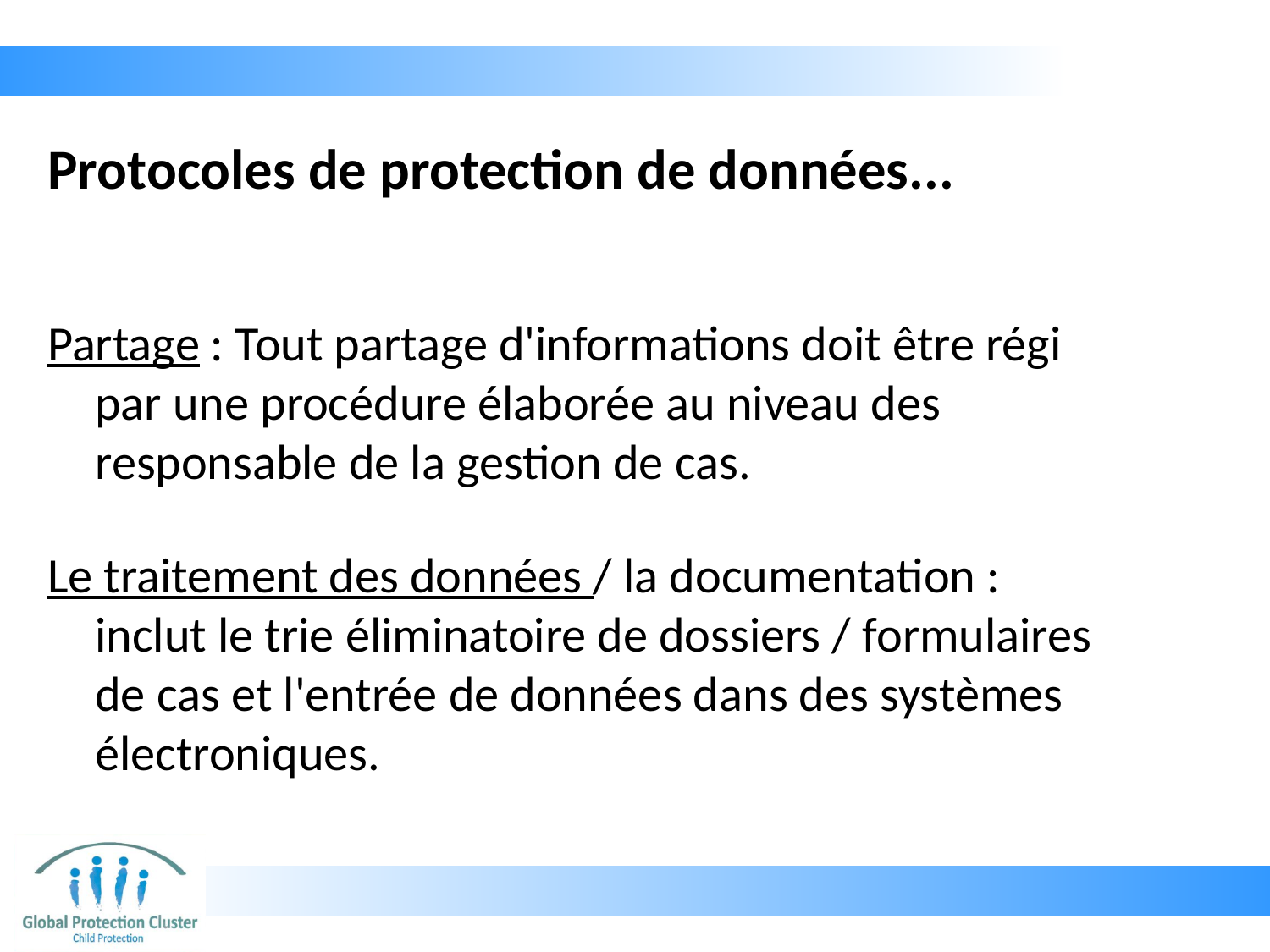

# Protocoles de protection de données...

Partage : Tout partage d'informations doit être régi par une procédure élaborée au niveau des responsable de la gestion de cas.

Le traitement des données / la documentation : inclut le trie éliminatoire de dossiers / formulaires de cas et l'entrée de données dans des systèmes électroniques.